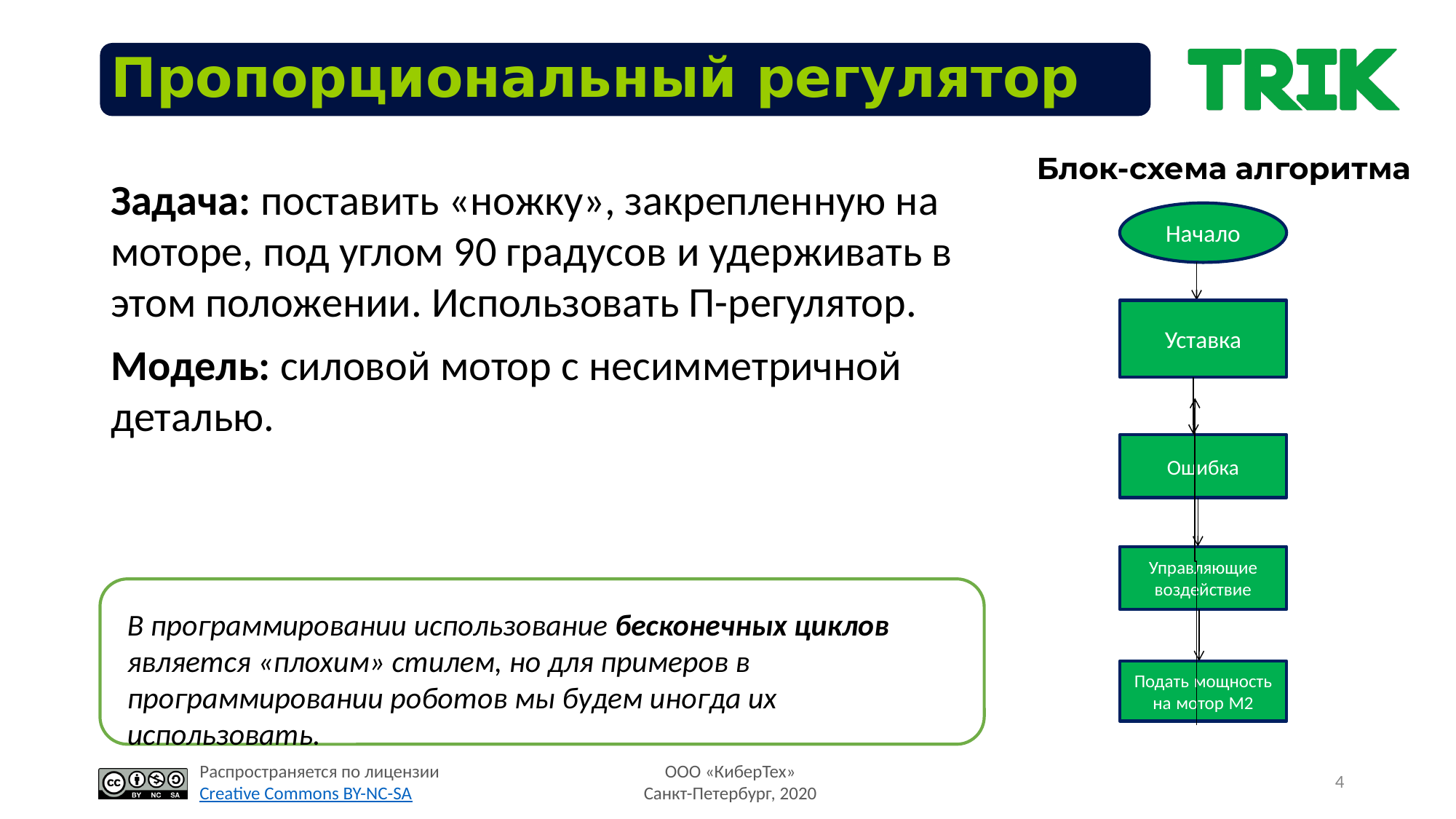

# Пропорциональный регулятор
Блок-схема алгоритма
Задача: поставить «ножку», закрепленную на моторе, под углом 90 градусов и удерживать в этом положении. Использовать П-регулятор.
Начало
Уставка
Модель: силовой мотор с несимметричной деталью.
Ошибка
Управляющие воздействие

В программировании использование бесконечных циклов является «плохим» стилем, но для примеров в программировании роботов мы будем иногда их использовать.
Подать мощность на мотор М2
4